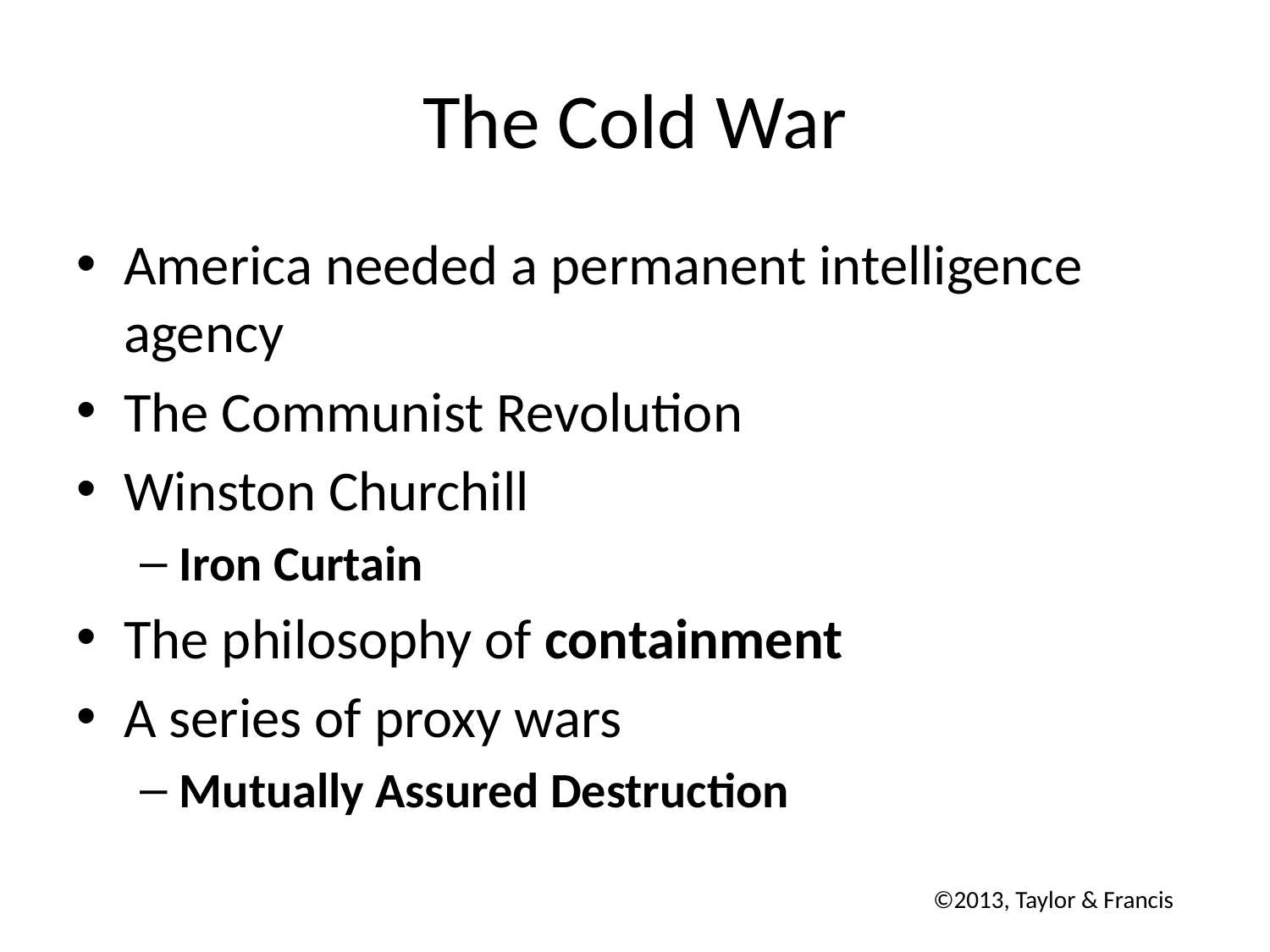

# The Cold War
America needed a permanent intelligence agency
The Communist Revolution
Winston Churchill
Iron Curtain
The philosophy of containment
A series of proxy wars
Mutually Assured Destruction

©2013, Taylor & Francis